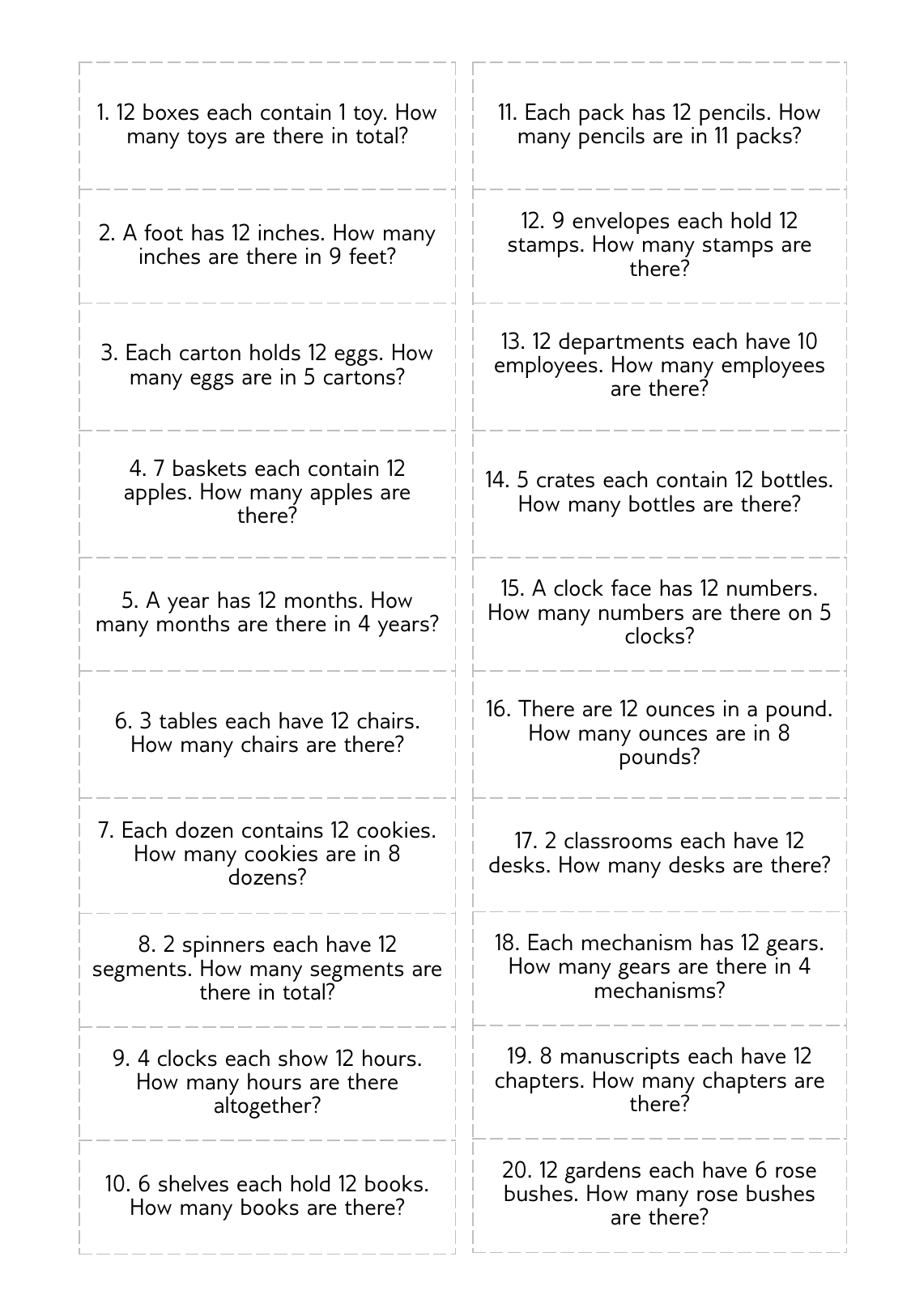

| 1. 12 boxes each contain 1 toy. How many toys are there in total? |
| --- |
| 2. A foot has 12 inches. How many inches are there in 9 feet? |
| 3. Each carton holds 12 eggs. How many eggs are in 5 cartons? |
| 4. 7 baskets each contain 12 apples. How many apples are there? |
| 5. A year has 12 months. How many months are there in 4 years? |
| 6. 3 tables each have 12 chairs. How many chairs are there? |
| 7. Each dozen contains 12 cookies. How many cookies are in 8 dozens? |
| 8. 2 spinners each have 12 segments. How many segments are there in total? |
| 9. 4 clocks each show 12 hours. How many hours are there altogether? |
| 10. 6 shelves each hold 12 books. How many books are there? |
| 11. Each pack has 12 pencils. How many pencils are in 11 packs? |
| --- |
| 12. 9 envelopes each hold 12 stamps. How many stamps are there? |
| 13. 12 departments each have 10 employees. How many employees are there? |
| 14. 5 crates each contain 12 bottles. How many bottles are there? |
| 15. A clock face has 12 numbers. How many numbers are there on 5 clocks? |
| 16. There are 12 ounces in a pound. How many ounces are in 8 pounds? |
| 17. 2 classrooms each have 12 desks. How many desks are there? |
| 18. Each mechanism has 12 gears. How many gears are there in 4 mechanisms? |
| 19. 8 manuscripts each have 12 chapters. How many chapters are there? |
| 20. 12 gardens each have 6 rose bushes. How many rose bushes are there? |